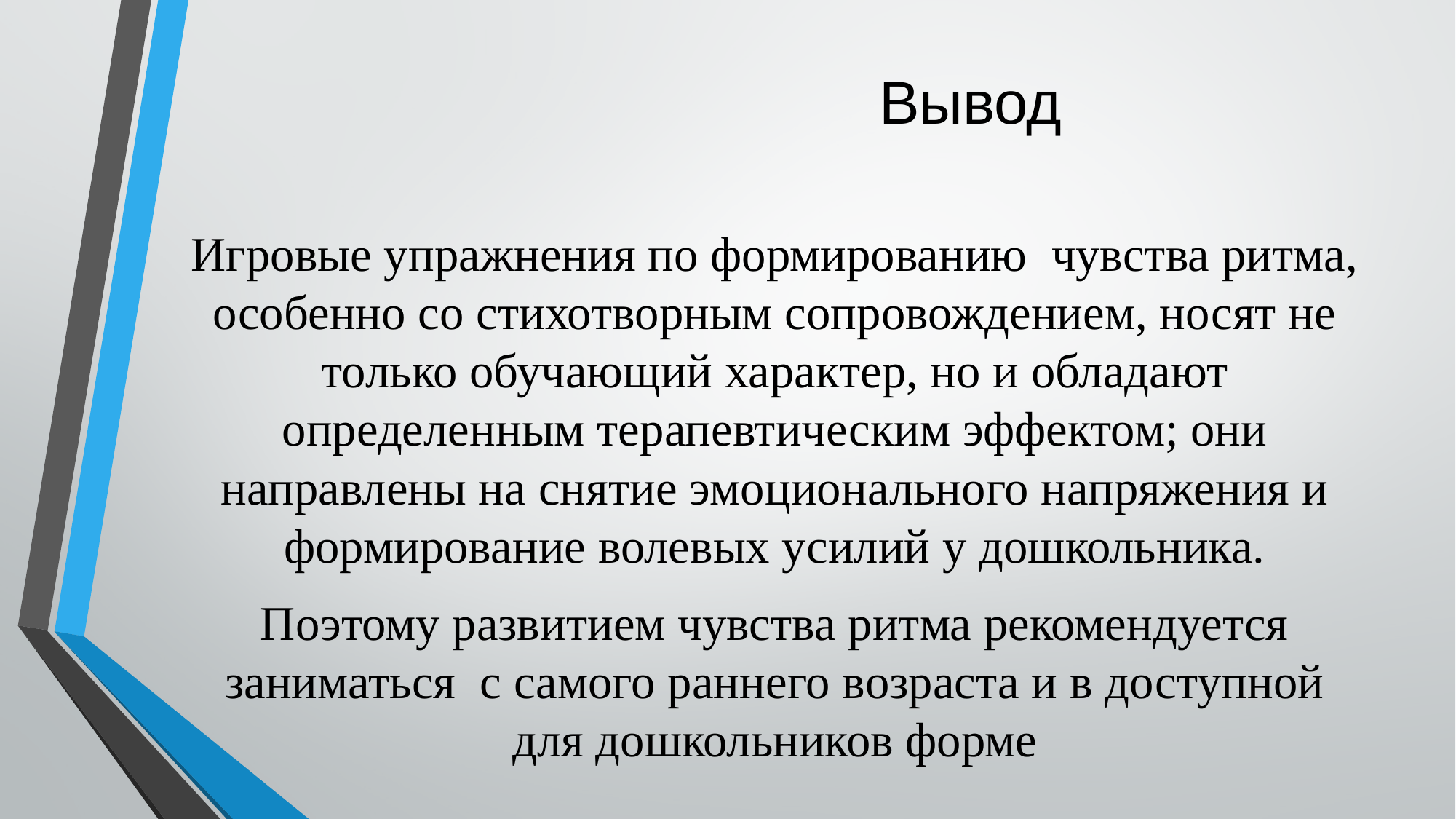

# Вывод
Игровые упражнения по формированию  чувства ритма, особенно со стихотворным сопровождением, носят не только обучающий характер, но и обладают определенным терапевтическим эффектом; они направлены на снятие эмоционального напряжения и формирование волевых усилий у дошкольника.
Поэтому развитием чувства ритма рекомендуется заниматься  с самого раннего возраста и в доступной для дошкольников форме